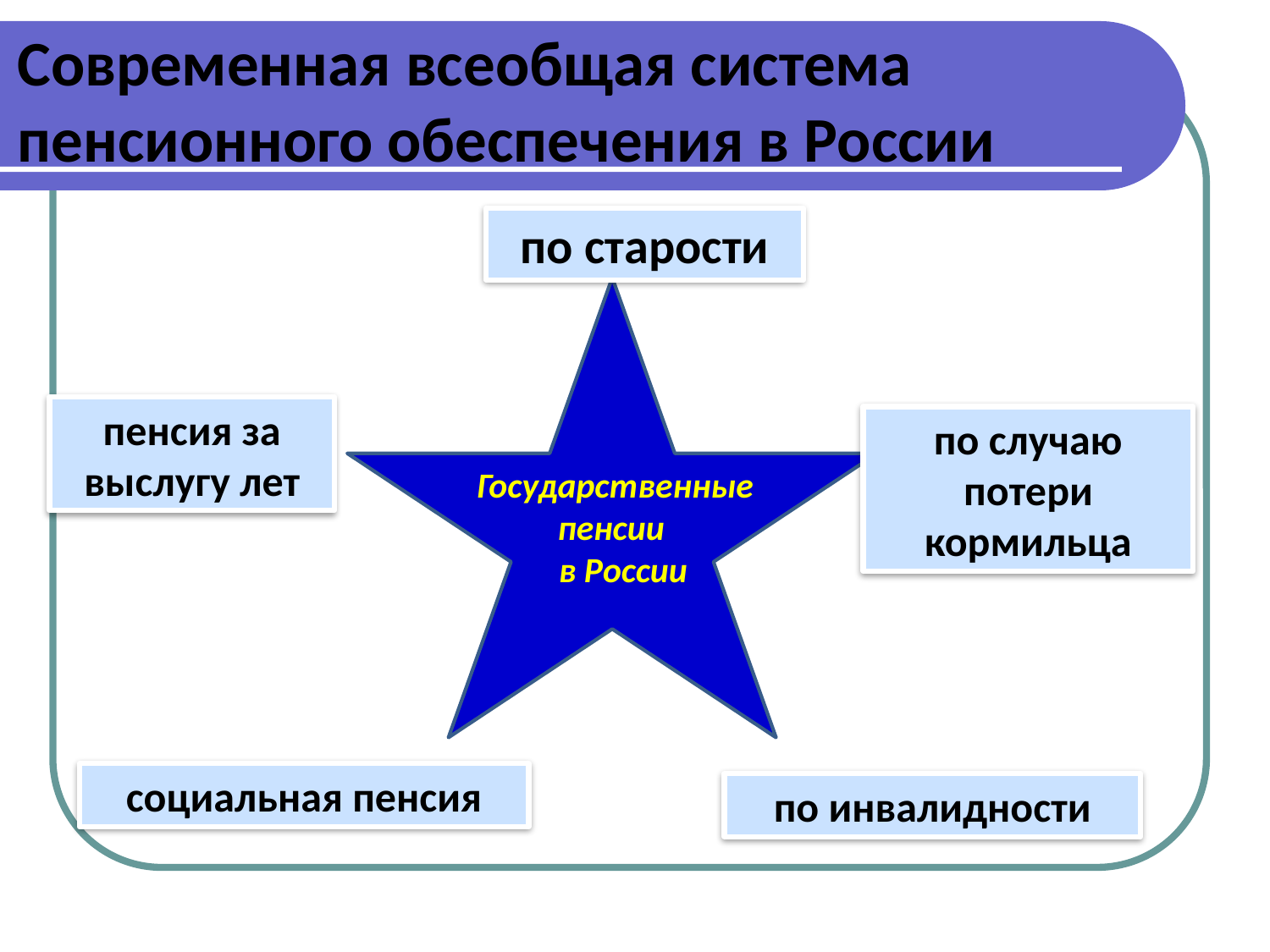

Современная всеобщая система пенсионного обеспечения в России
по старости

пенсия за выслугу лет
по случаю потери кормильца
Государственные пенсии
  в России
социальная пенсия
по инвалидности